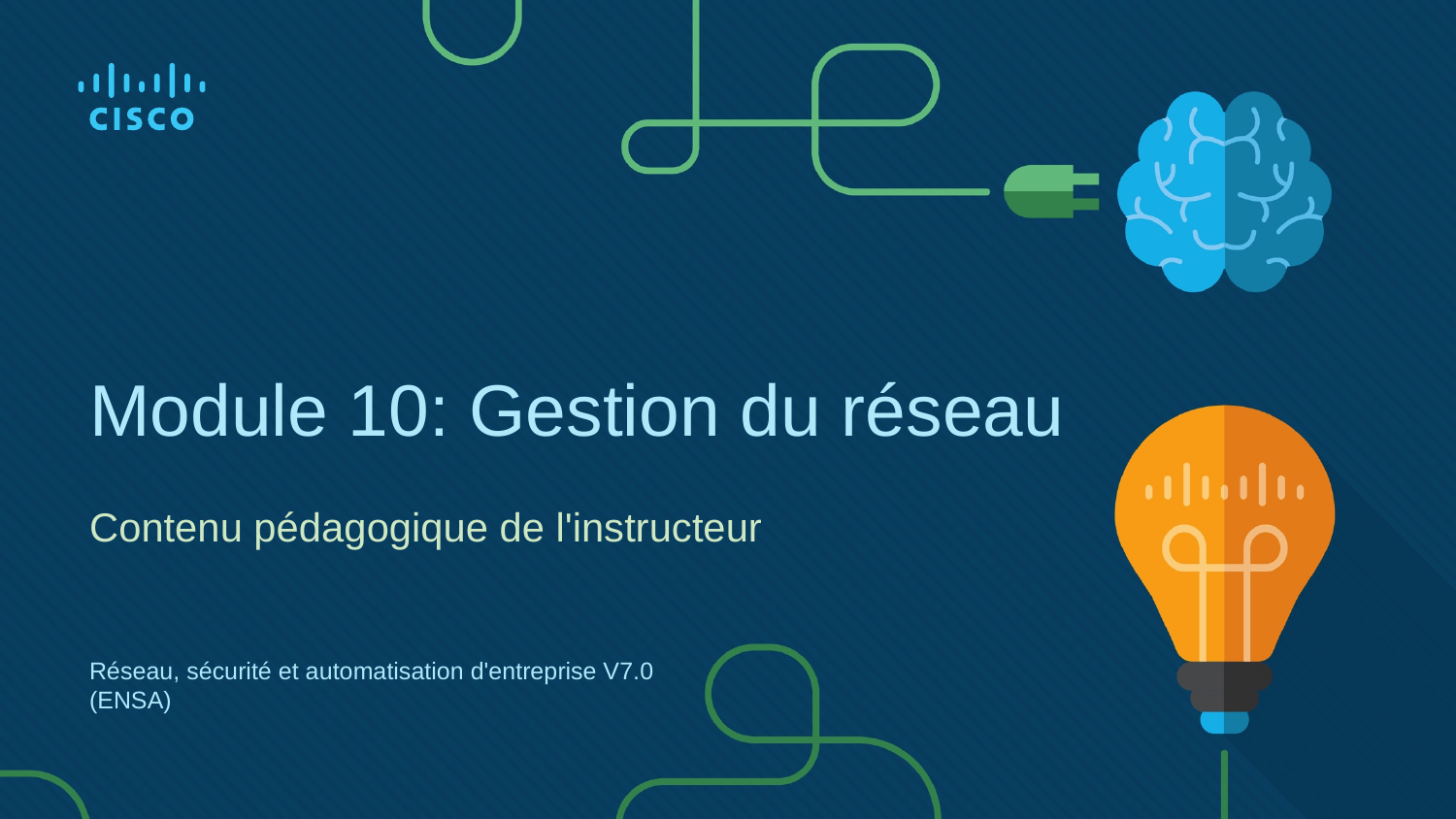

# Module 10: Gestion du réseau
Contenu pédagogique de l'instructeur
Réseau, sécurité et automatisation d'entreprise V7.0
(ENSA)